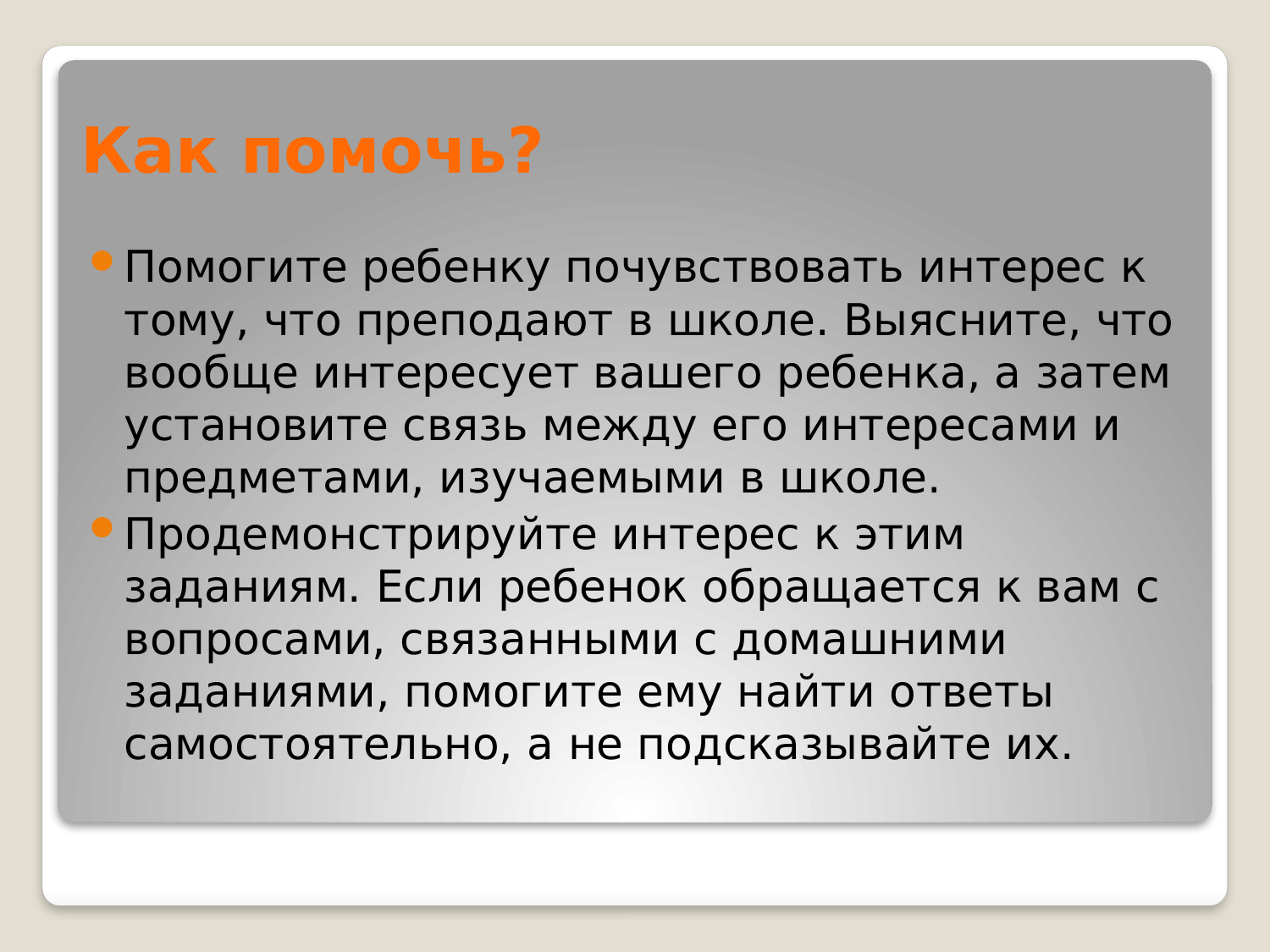

# Как помочь?
Помогите ребенку почувствовать интерес к тому, что преподают в школе. Выясните, что вообще интересует вашего ребенка, а затем установите связь между его интересами и предметами, изучаемыми в школе.
Продемонстрируйте интерес к этим заданиям. Если ребенок обращается к вам с вопросами, связанными с домашними заданиями, помогите ему найти ответы самостоятельно, а не подсказывайте их.